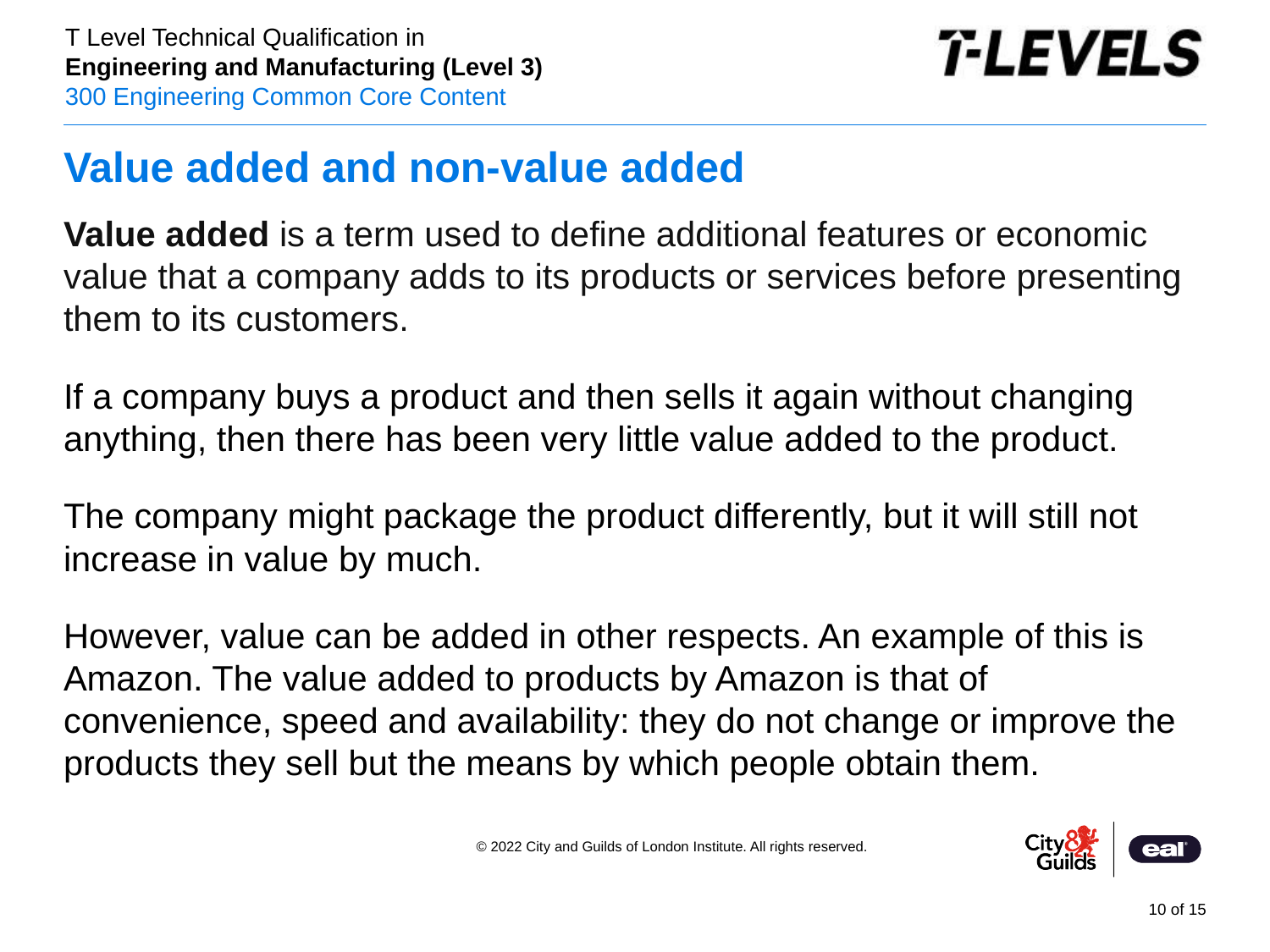

# Value added and non-value added
Value added is a term used to define additional features or economic value that a company adds to its products or services before presenting them to its customers.
If a company buys a product and then sells it again without changing anything, then there has been very little value added to the product.
The company might package the product differently, but it will still not increase in value by much.
However, value can be added in other respects. An example of this is Amazon. The value added to products by Amazon is that of convenience, speed and availability: they do not change or improve the products they sell but the means by which people obtain them.